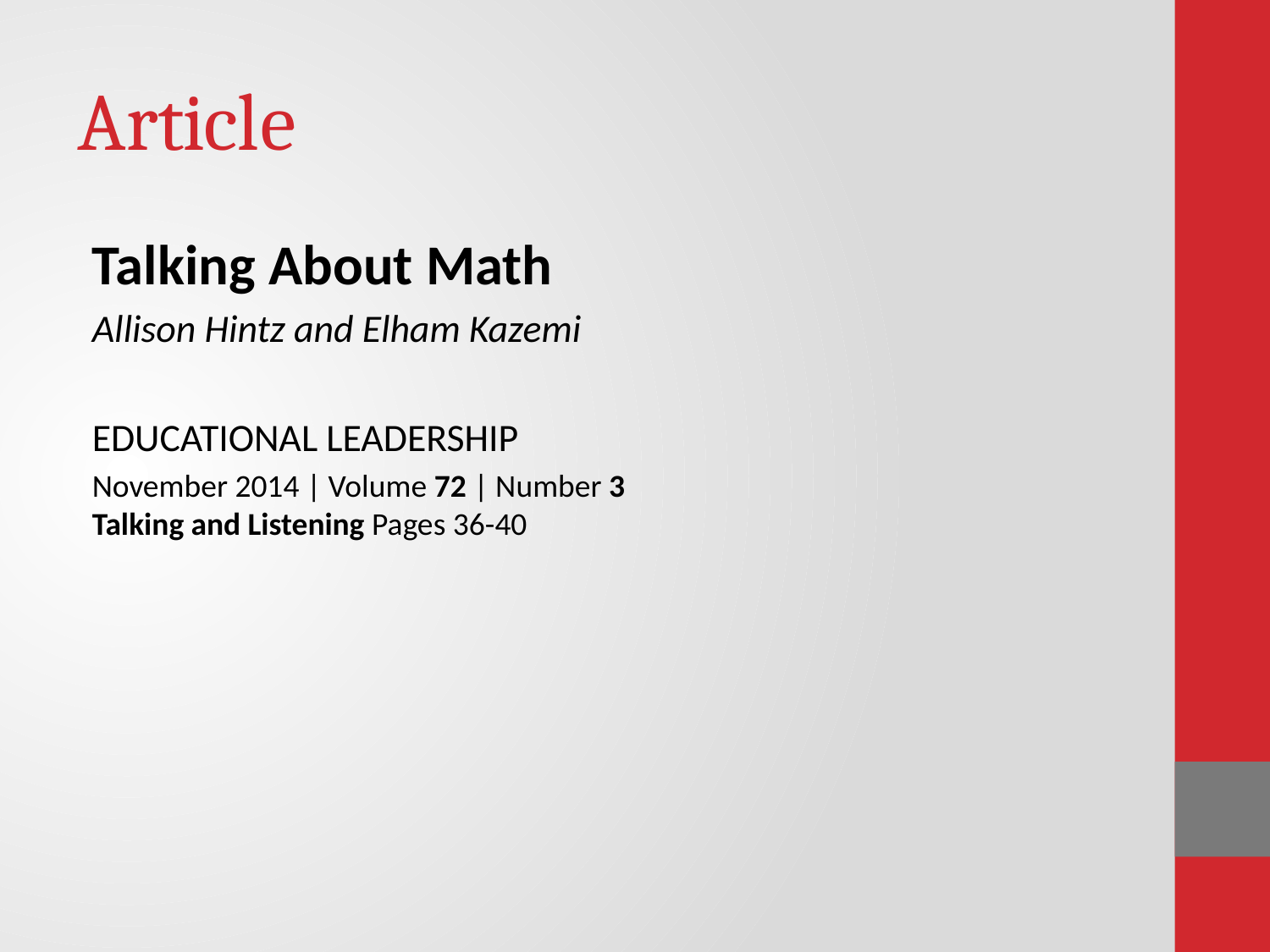

# Article
Talking About Math
Allison Hintz and Elham Kazemi

EDUCATIONAL LEADERSHIP
November 2014 | Volume 72 | Number 3 
Talking and Listening Pages 36-40